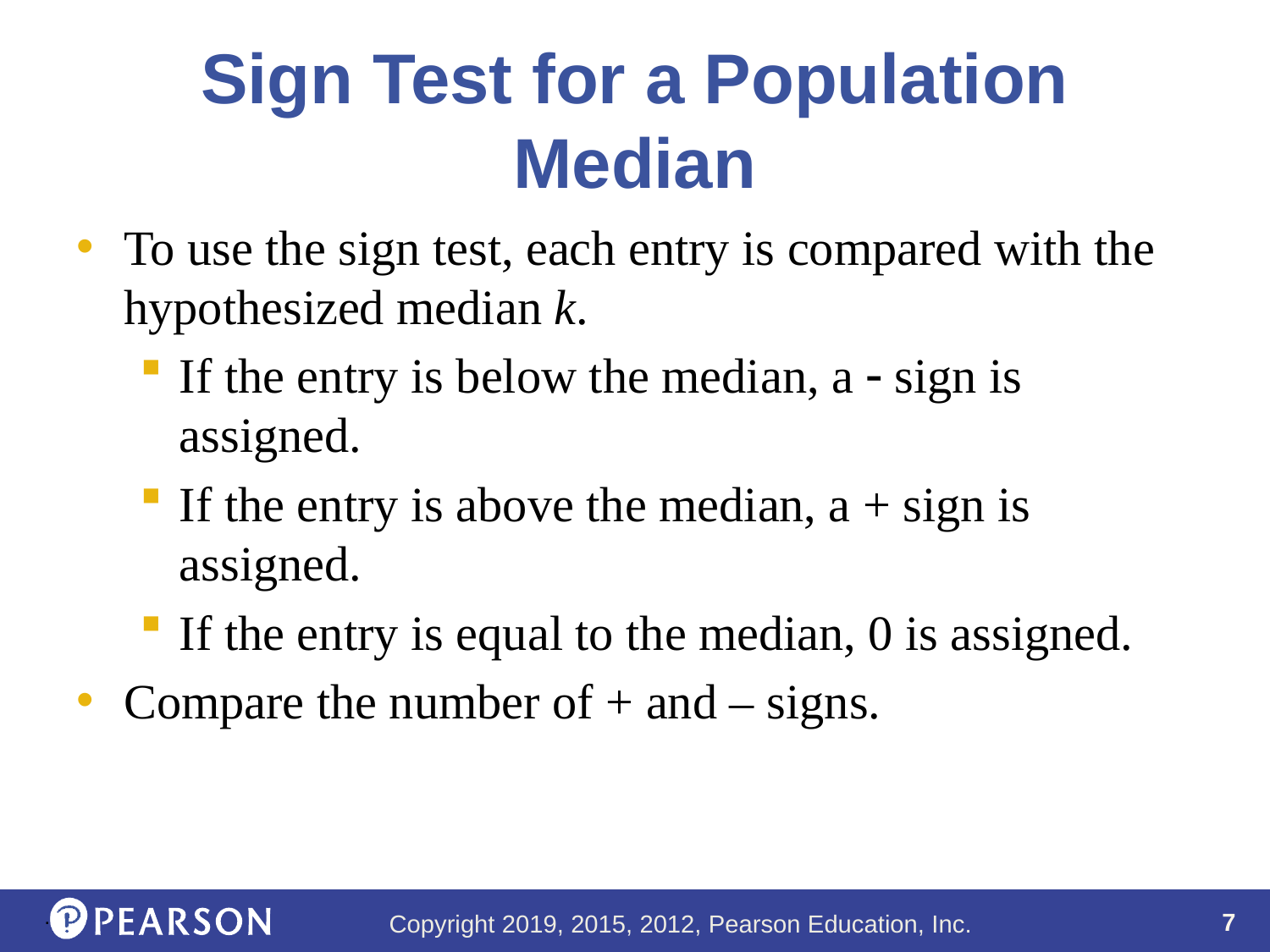

# Sign Test for a Population Median
To use the sign test, each entry is compared with the hypothesized median k.
If the entry is below the median, a − sign is assigned.
If the entry is above the median, a + sign is assigned.
If the entry is equal to the median, 0 is assigned.
Compare the number of + and – signs.
.